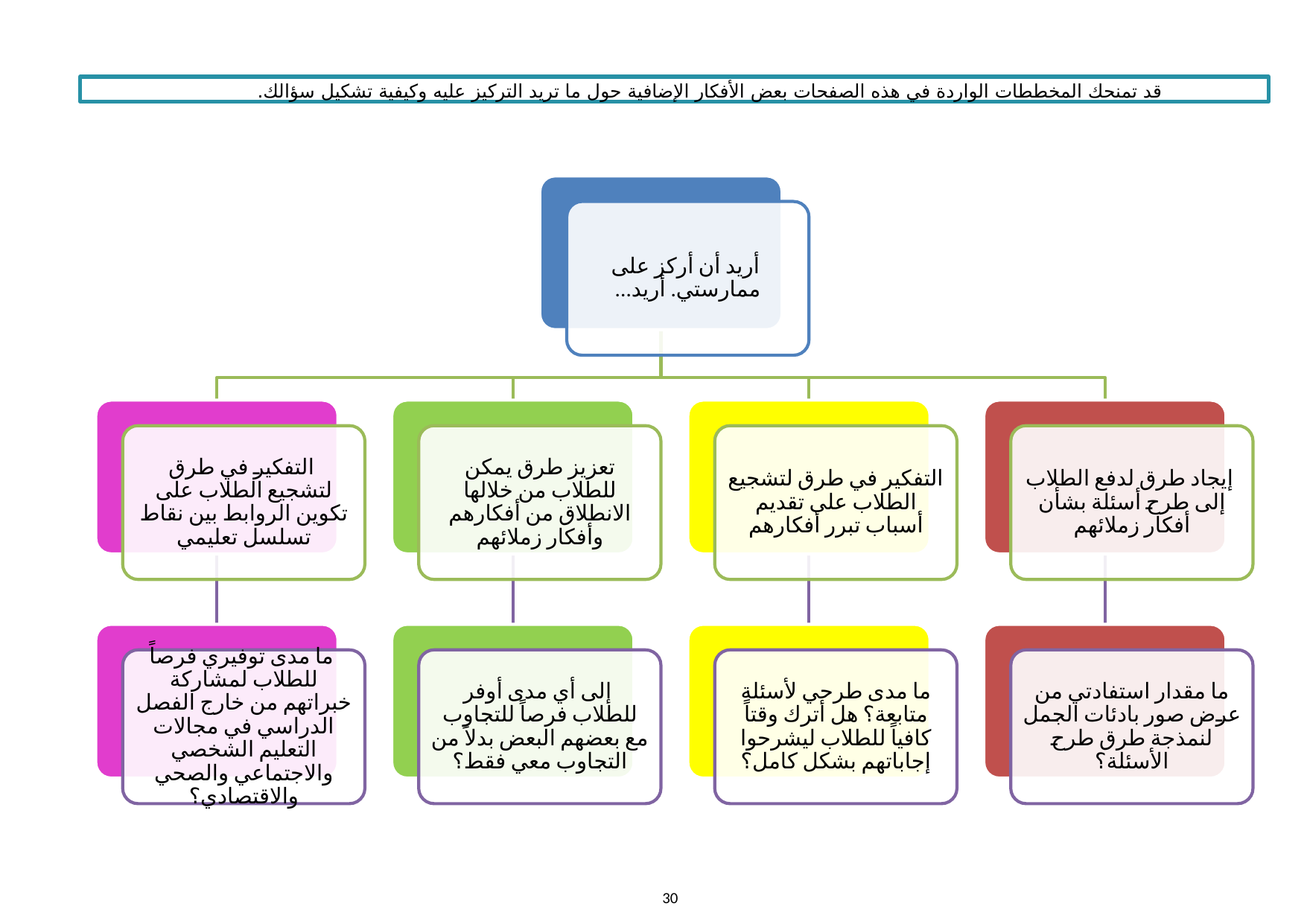

قد تمنحك المخططات الواردة في هذه الصفحات بعض الأفكار الإضافية حول ما تريد التركيز عليه وكيفية تشكيل سؤالك.

 أريد أن أركز على ممارستي. أريد...

 التفكير في طرق لتشجيع الطلاب على تكوين الروابط بين نقاط تسلسل تعليمي
تعزيز طرق يمكن للطلاب من خلالها الانطلاق من أفكارهم وأفكار زملائهم
التفكير في طرق لتشجيع الطلاب على تقديم أسباب تبرر أفكارهم
 إيجاد طرق لدفع الطلاب إلى طرح أسئلة بشأن أفكار زملائهم

 ما مدى توفيري فرصاً للطلاب لمشاركة خبراتهم من خارج الفصل الدراسي في مجالات التعليم الشخصي والاجتماعي والصحي والاقتصادي؟
 إلى أي مدى أوفر للطلاب فرصاً للتجاوب مع بعضهم البعض بدلاً من التجاوب معي فقط؟
ما مدى طرحي لأسئلة متابعة؟ هل أترك وقتاً كافياً للطلاب ليشرحوا إجاباتهم بشكل كامل؟
ما مقدار استفادتي من عرض صور بادئات الجمل لنمذجة طرق طرح الأسئلة؟
30